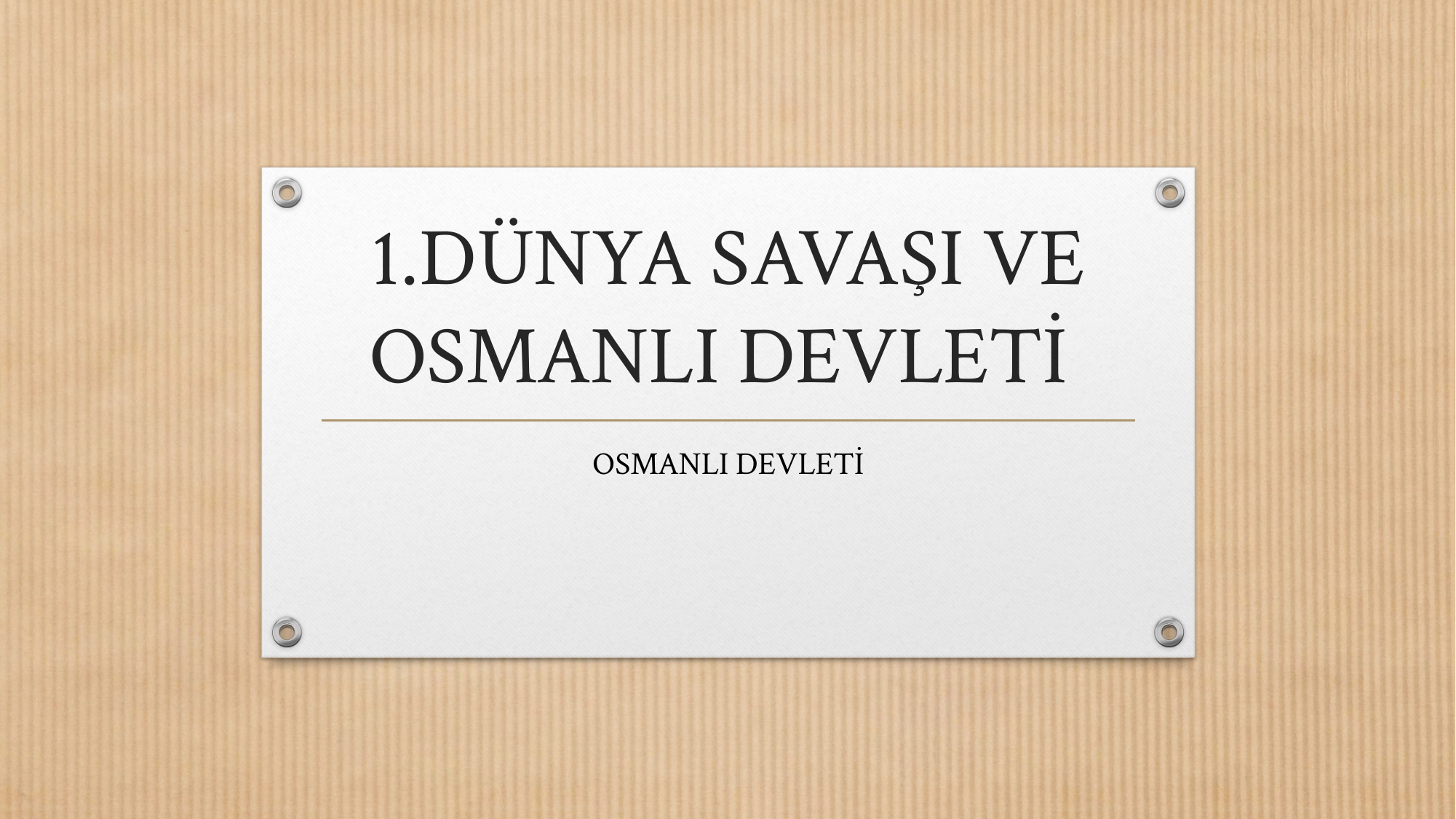

# 1.DÜNYA SAVAŞI VE OSMANLI DEVLETİ
OSMANLI DEVLETİ